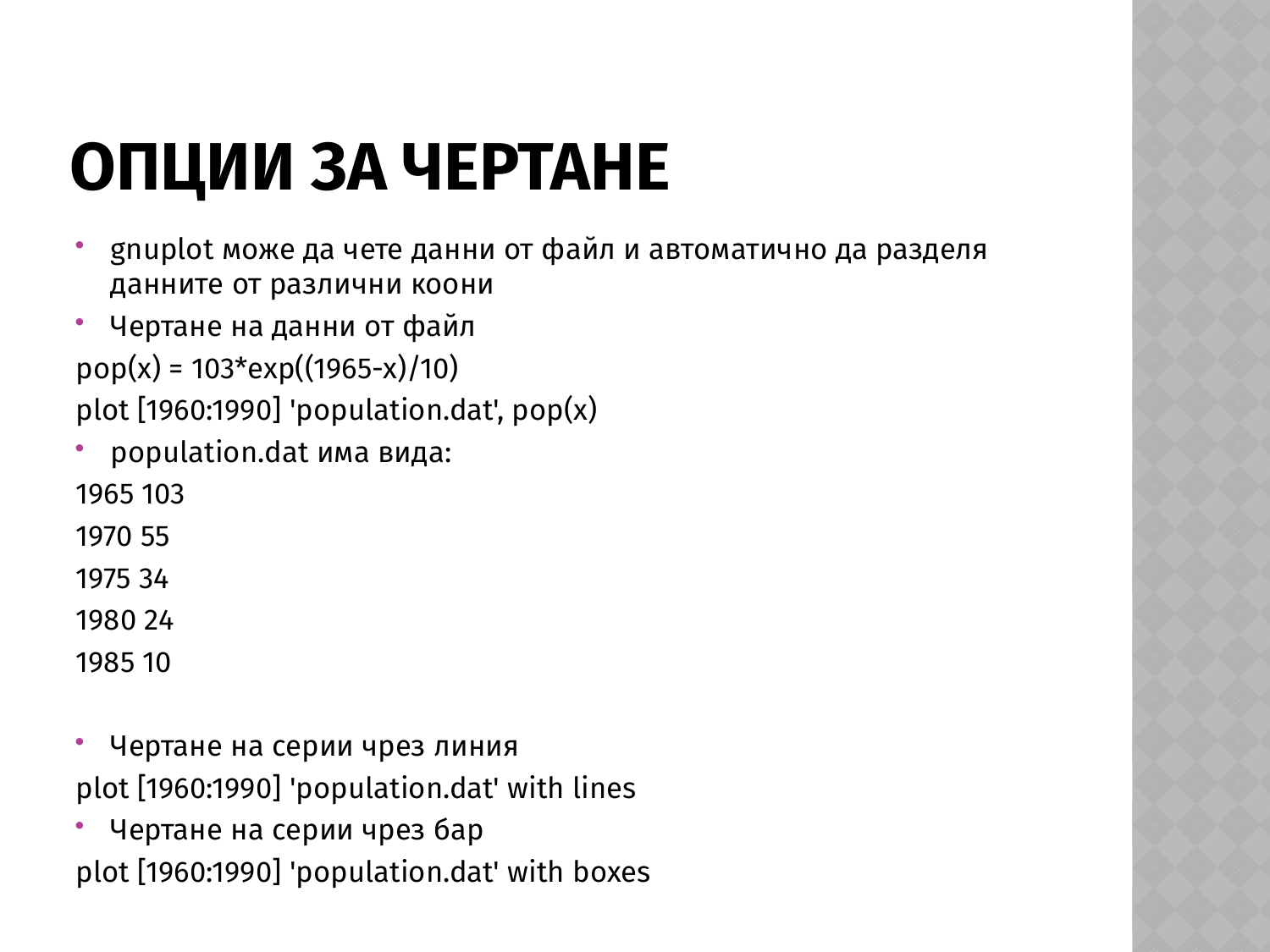

# Опции за чертане
gnuplot може да чете данни от файл и автоматично да разделя данните от различни коони
Чертане на данни от файл
pop(x) = 103*exp((1965-x)/10)
plot [1960:1990] 'population.dat', pop(x)
population.dat има вида:
1965 103
1970 55
1975 34
1980 24
1985 10

Чертане на серии чрез линия
plot [1960:1990] 'population.dat' with lines
Чертане на серии чрез бар
plot [1960:1990] 'population.dat' with boxes